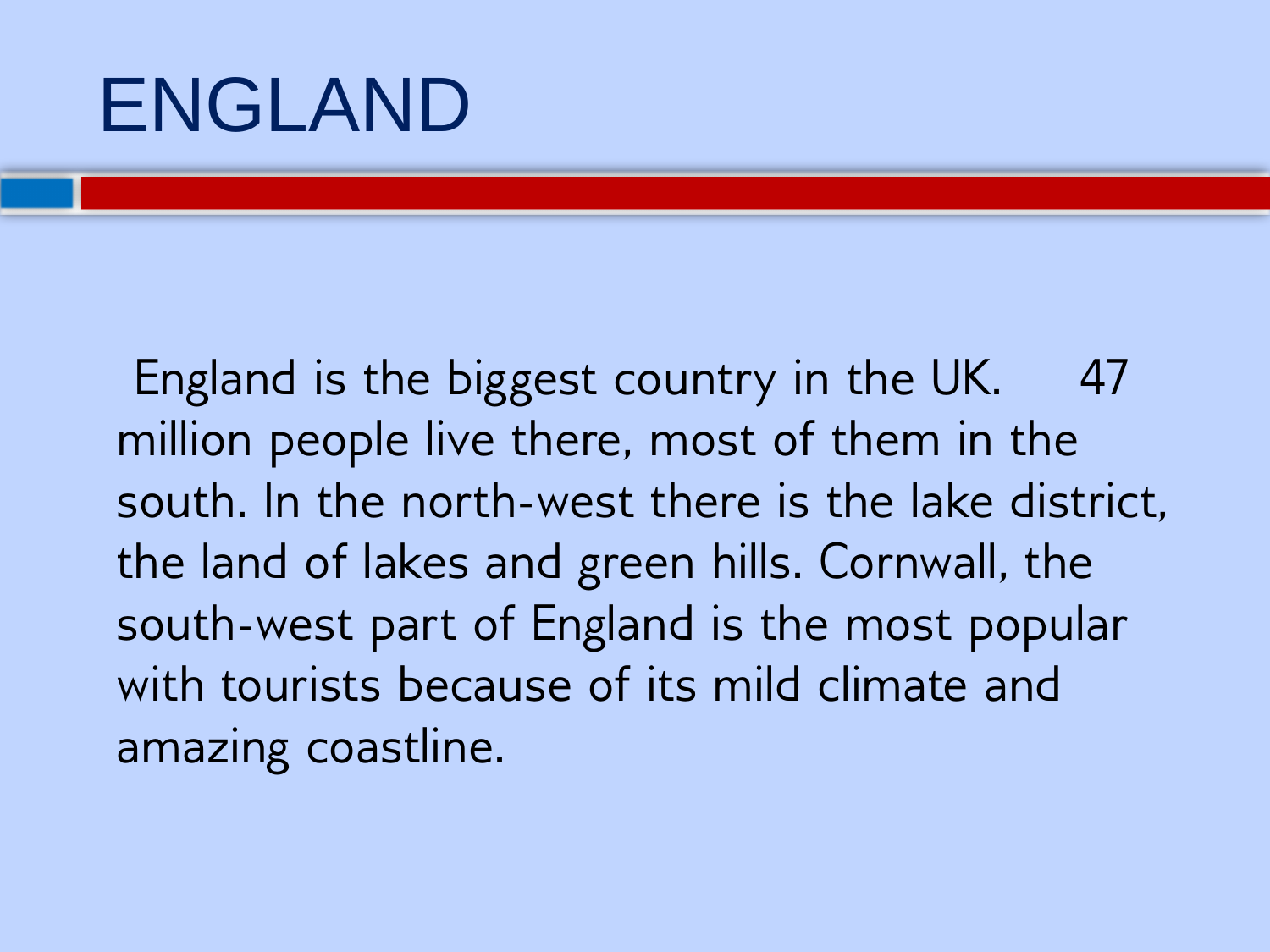

# ENGLAND
    England is the biggest country in the UK.     47 million people live there, most of them in the south. In the north-west there is the lake district, the land of lakes and green hills. Cornwall, the south-west part of England is the most popular with tourists because of its mild climate and amazing coastline.